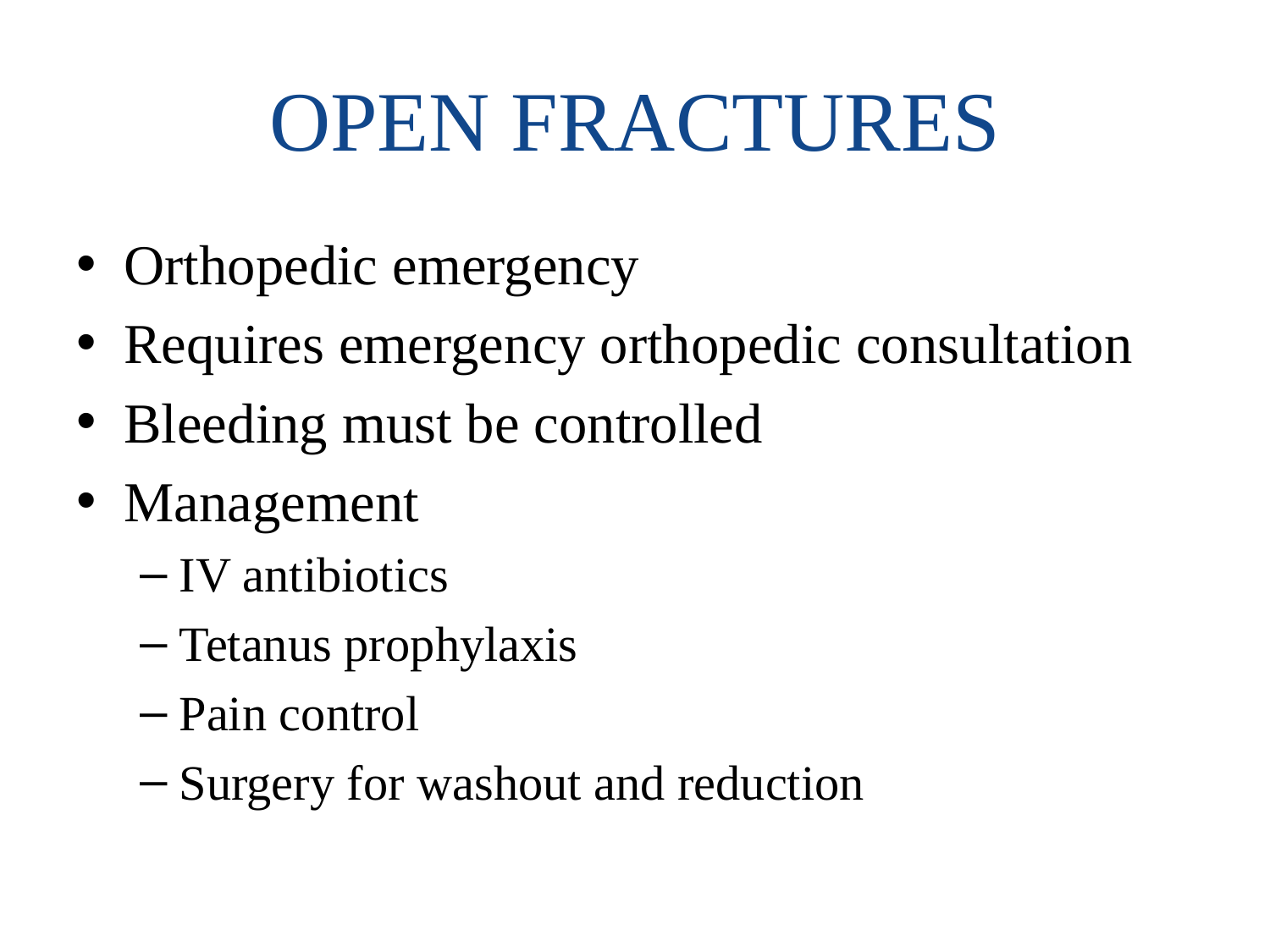

# OPEN FRACTURES
Orthopedic emergency
Requires emergency orthopedic consultation
Bleeding must be controlled
Management
IV antibiotics
Tetanus prophylaxis
Pain control
Surgery for washout and reduction